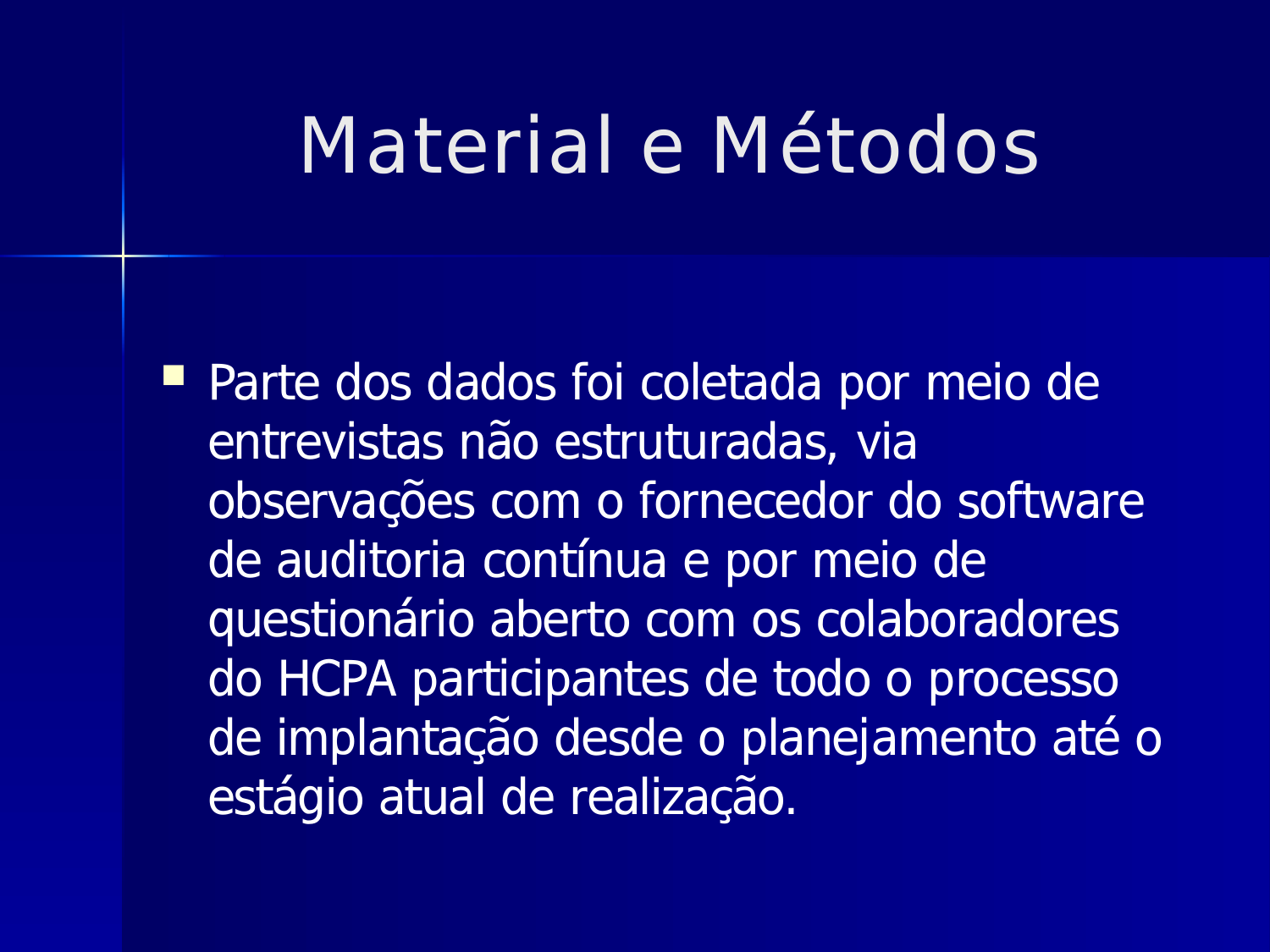

# Material e Métodos

Parte dos dados foi coletada por meio de entrevistas não estruturadas, via observações com o fornecedor do software de auditoria contínua e por meio de questionário aberto com os colaboradores do HCPA participantes de todo o processo de implantação desde o planejamento até o estágio atual de realização.